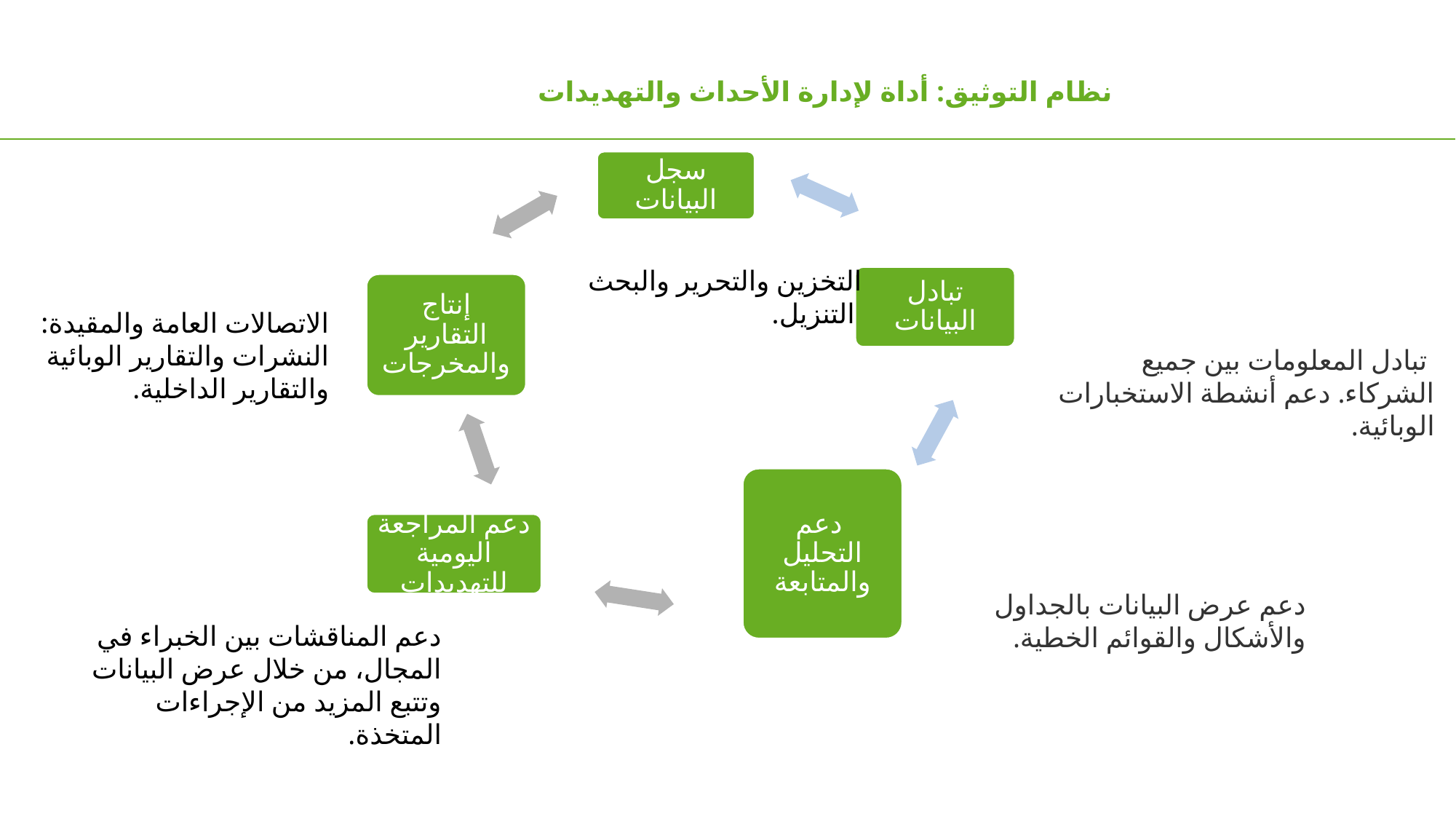

نظام التوثيق: أداة لإدارة الأحداث والتهديدات
سجل البيانات

تبادل البيانات
إنتاج التقارير والمخرجات

 دعم التحليل والمتابعة
دعم المراجعة اليومية للتهديدات

التخزين والتحرير والبحث
 التنزيل.
الاتصالات العامة والمقيدة: النشرات والتقارير الوبائية والتقارير الداخلية.
 تبادل المعلومات بين جميع الشركاء. دعم أنشطة الاستخبارات الوبائية.
دعم عرض البيانات بالجداول والأشكال والقوائم الخطية.
دعم المناقشات بين الخبراء في المجال، من خلال عرض البيانات وتتبع المزيد من الإجراءات المتخذة.